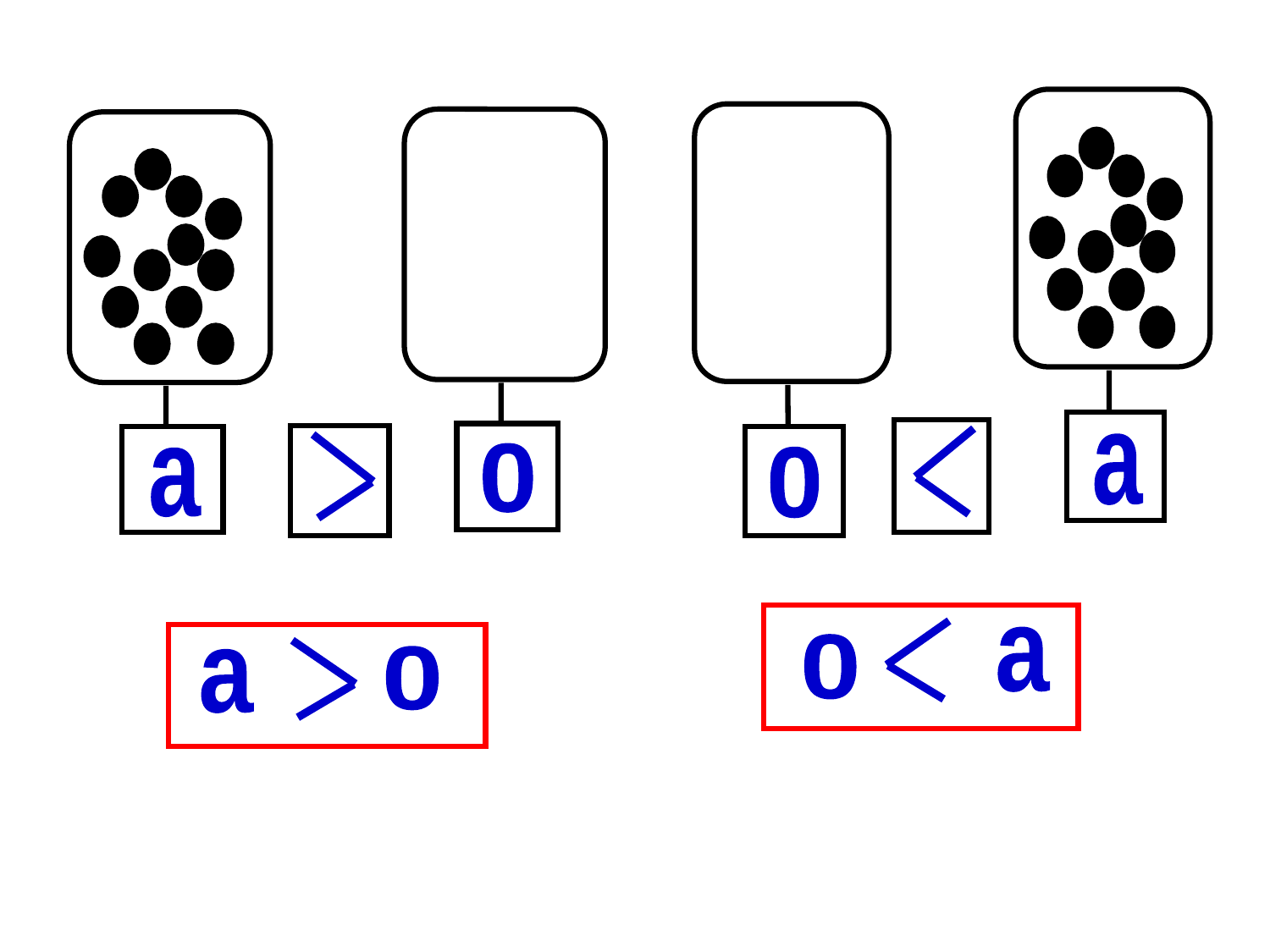

а

0

0
а

а
0

0
а